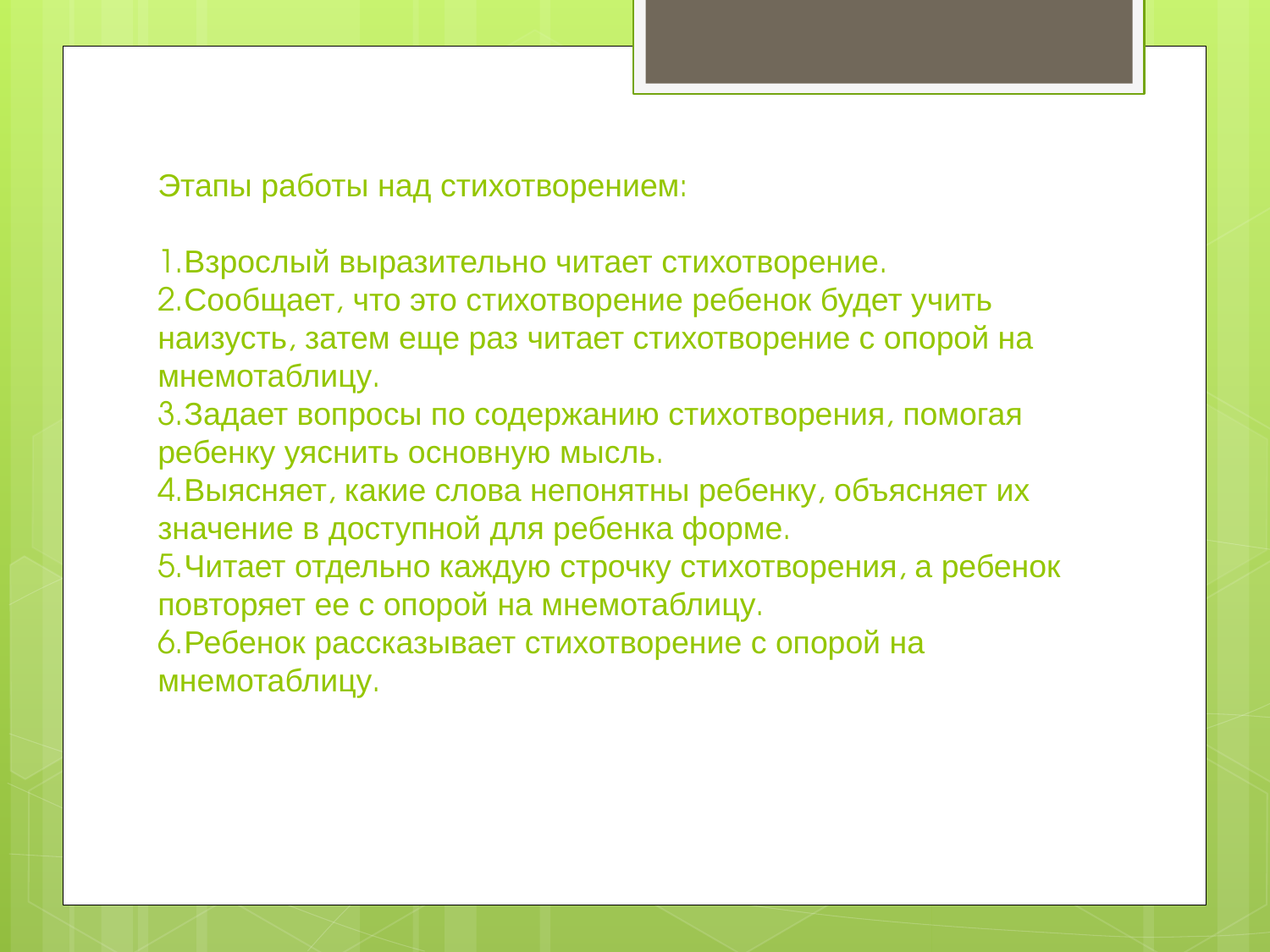

# Этапы работы над стихотворением: 1.Взрослый выразительно читает стихотворение. 2.Сообщает, что это стихотворение ребенок будет учить наизусть, затем еще раз читает стихотворение с опорой на мнемотаблицу. 3.Задает вопросы по содержанию стихотворения, помогая ребенку уяснить основную мысль. 4.Выясняет, какие слова непонятны ребенку, объясняет их значение в доступной для ребенка форме. 5.Читает отдельно каждую строчку стихотворения, а ребенок повторяет ее с опорой на мнемотаблицу. 6.Ребенок рассказывает стихотворение с опорой на мнемотаблицу.